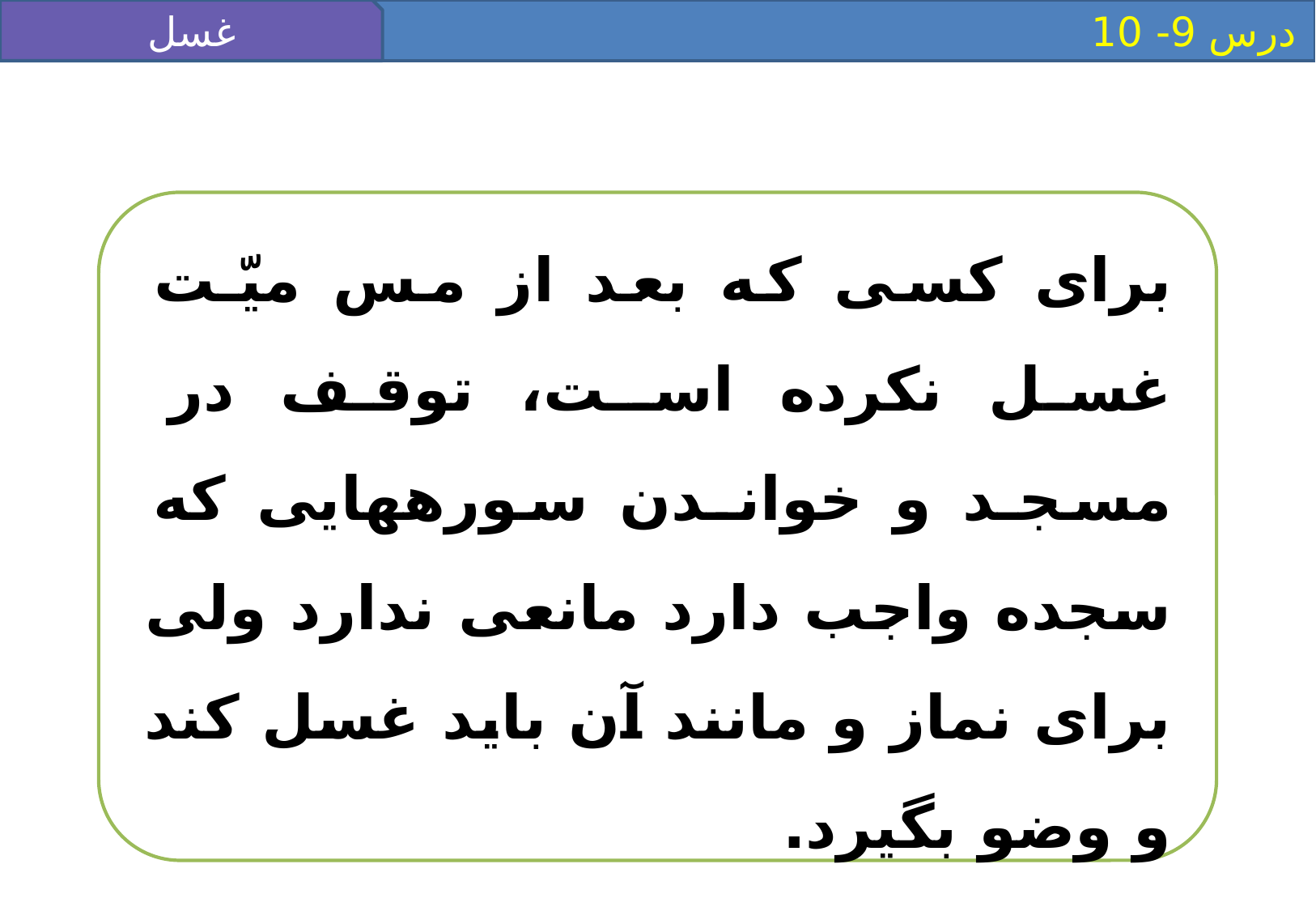

غسل
 درس 9- 10

براى كسى كه بعد از مس ميّـت غسل نكرده اسـت، توقـف در مسجـد و خوانـدن سوره‏هايى كه سجده واجب دارد مانعى ندارد ولى براى نماز و مانند آن بايد غسل كند و وضو بگيرد.